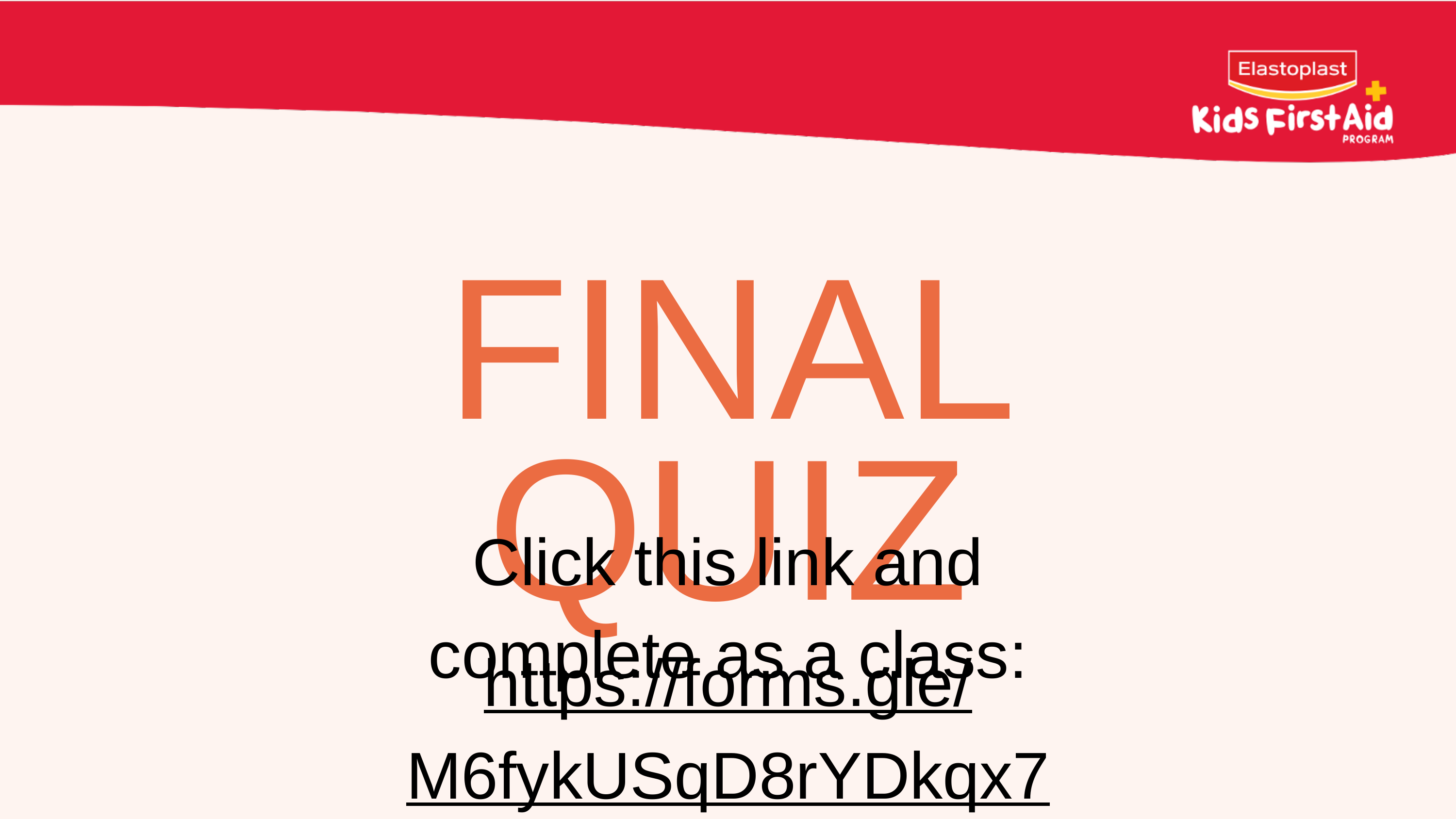

FINAL QUIZ
Click this link and complete as a class:
https://forms.gle/M6fykUSqD8rYDkqx7
61